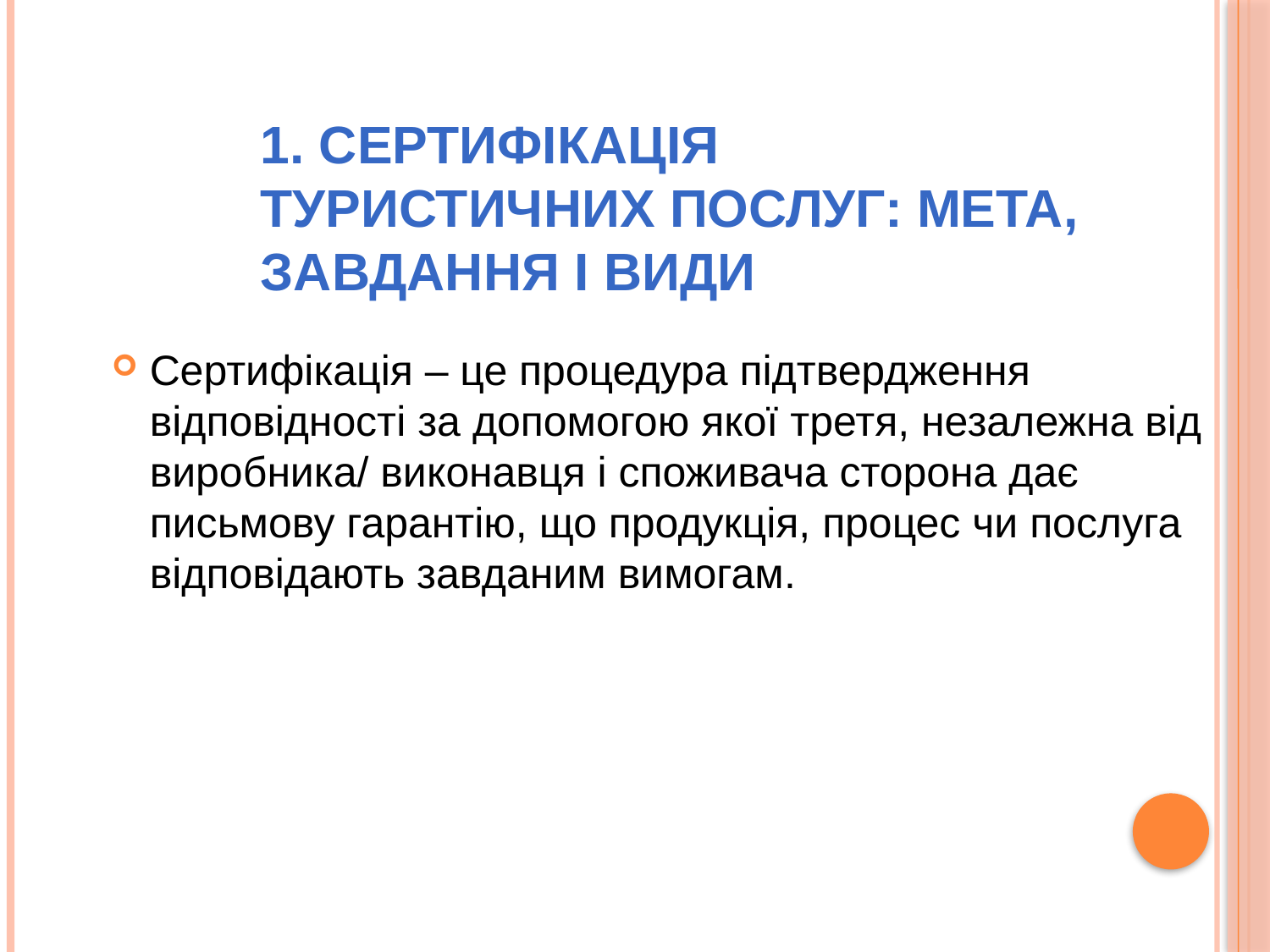

# 1. Сертифікація туристичних послуг: мета, завдання і види
Сертифікація – це процедура підтвердження відповідності за допомогою якої третя, незалежна від виробника/ виконавця і споживача сторона дає письмову гарантію, що продукція, процес чи послуга відповідають завданим вимогам.